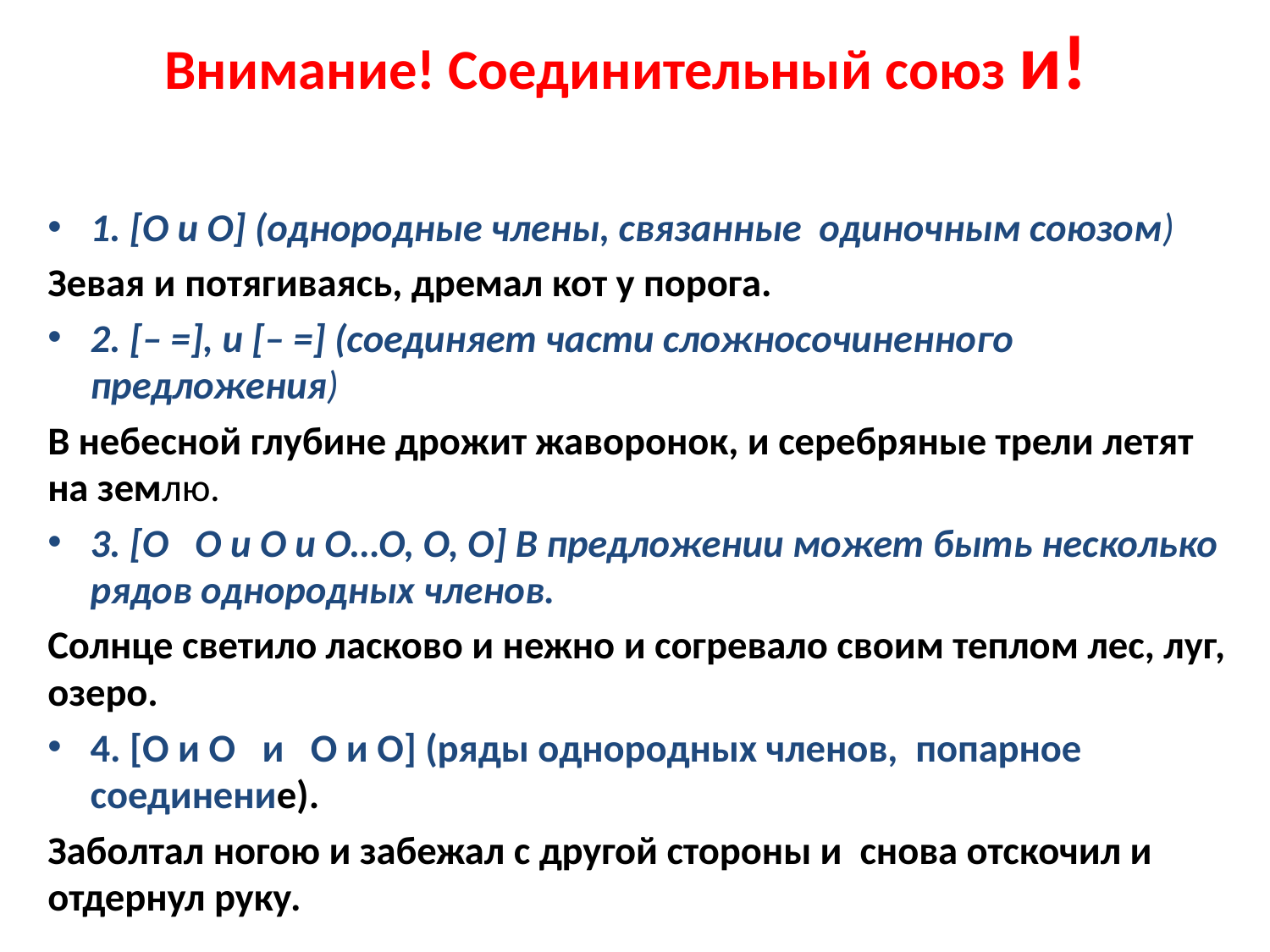

# Внимание! Соединительный союз и!

1. [O и О] (однородные члены, связанные  одиночным союзом)
Зевая и потягиваясь, дремал кот у порога.
2. [– =], и [– =] (соединяет части сложносочиненного предложения)
В небесной глубине дрожит жаворонок, и серебряные трели летят на землю.
3. [O   O и О и О…О, О, О] В предложении может быть несколько рядов однородных членов.
Солнце светило ласково и нежно и согревало своим теплом лес, луг, озеро.
4. [O и О   и   О и О] (ряды однородных членов,  попарное  соединение).
Заболтал ногою и забежал с другой стороны и  снова отскочил и отдернул руку.